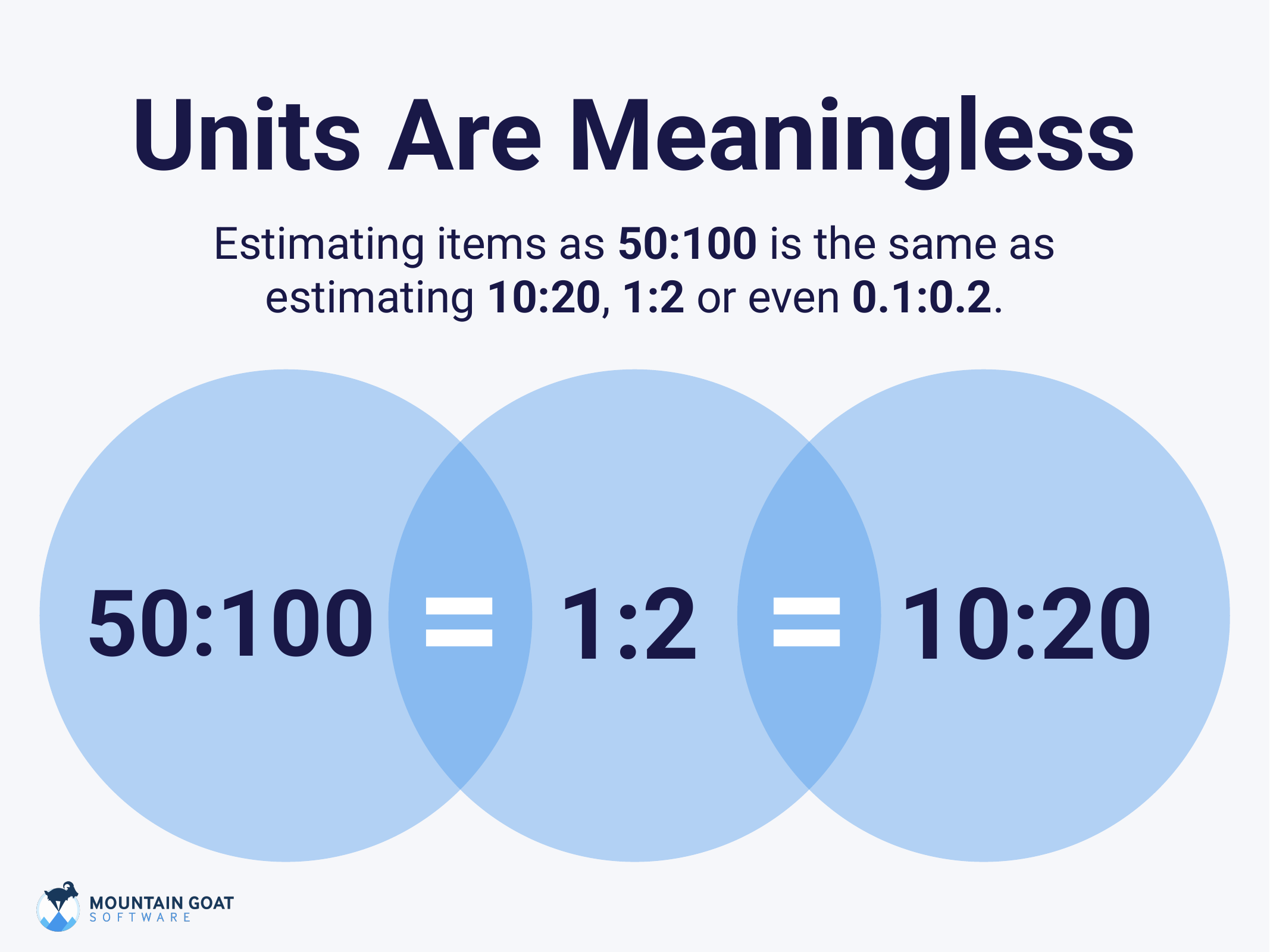

# Units Are Meaningless
Estimating items as 50:100 is the same as estimating 10:20, 1:2 or even 0.1:0.2.

=
=
50:100
1:2
10:20